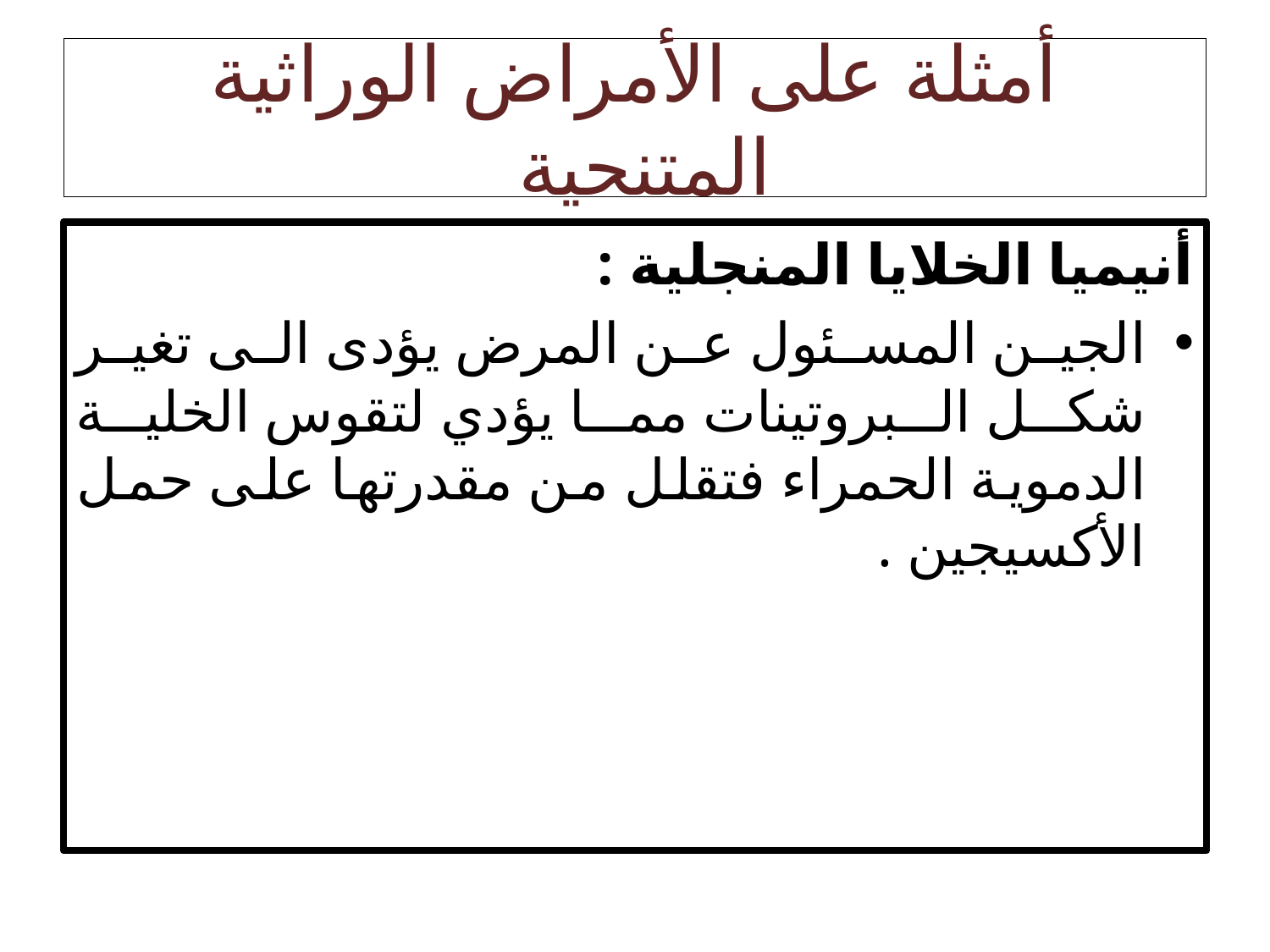

# أمثلة على الأمراض الوراثية المتنحية
أنيميا الخلايا المنجلية :
الجين المسئول عن المرض يؤدى الى تغير شكل البروتينات مما يؤدي لتقوس الخلية الدموية الحمراء فتقلل من مقدرتها على حمل الأكسيجين .